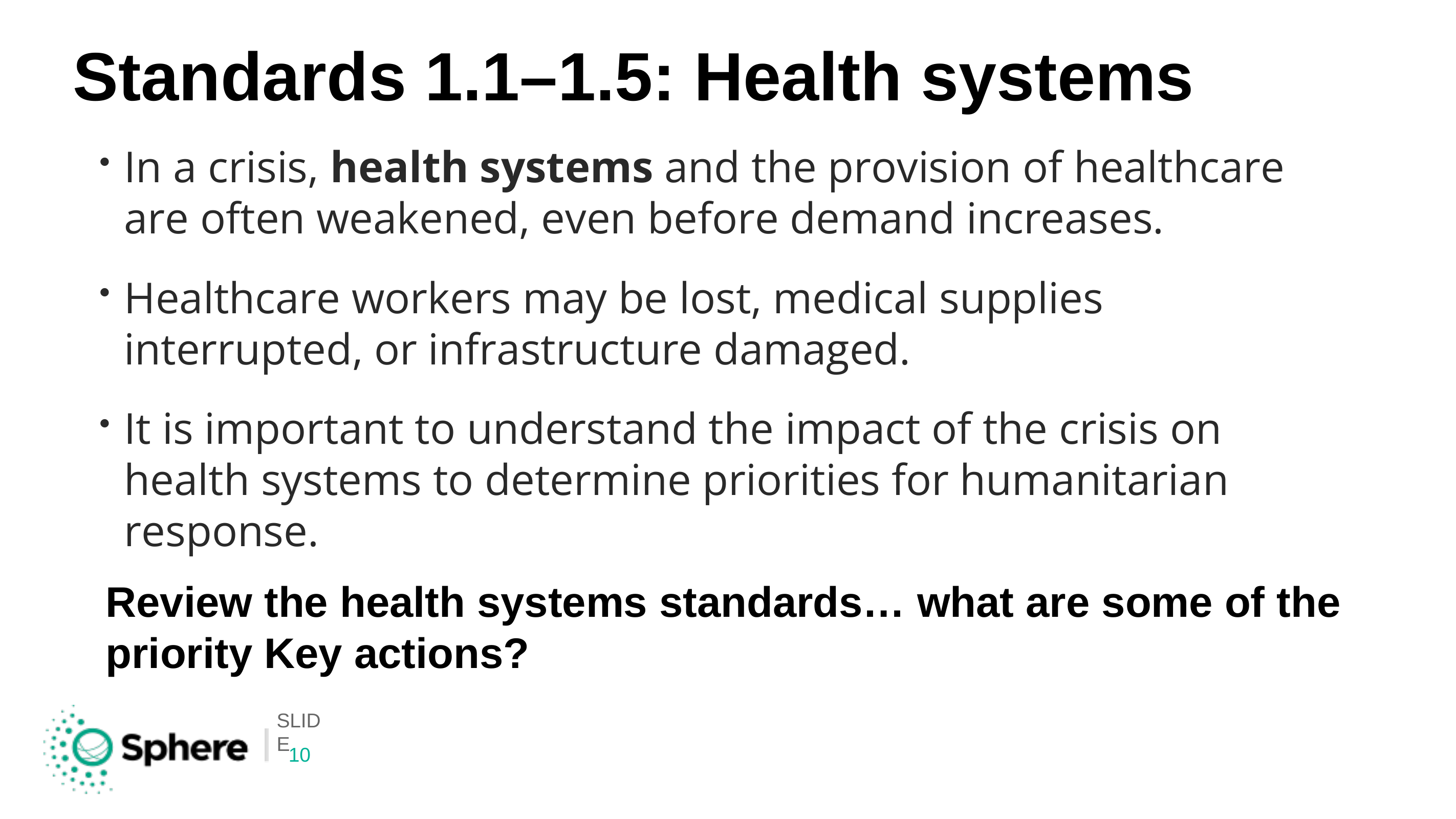

# Standards 1.1–1.5: Health systems
In a crisis, health systems and the provision of healthcare are often weakened, even before demand increases.
Healthcare workers may be lost, medical supplies interrupted, or infrastructure damaged.
It is important to understand the impact of the crisis on health systems to determine priorities for humanitarian response.
Review the health systems standards… what are some of the priority Key actions?
10